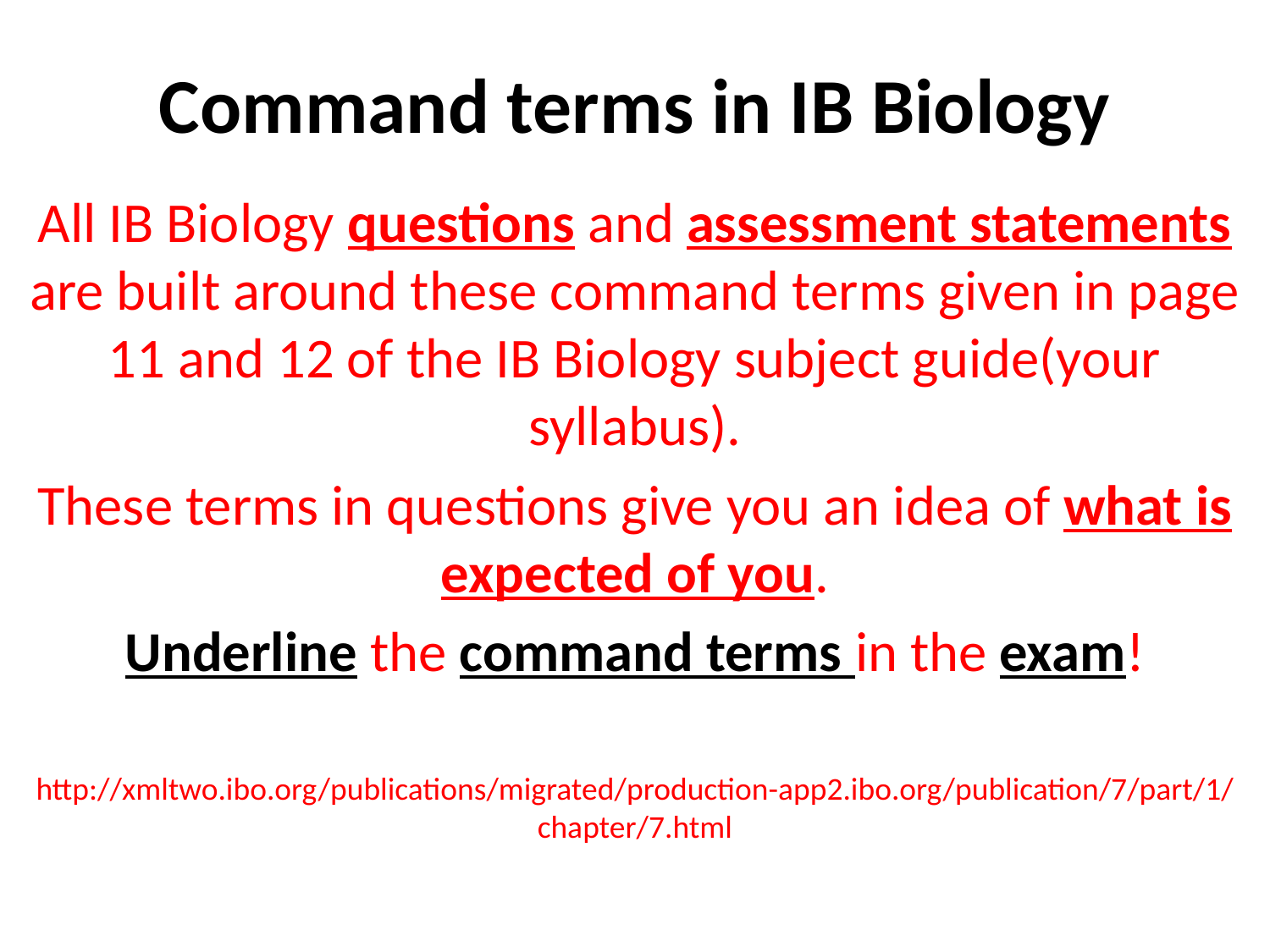

# Command terms in IB Biology
All IB Biology questions and assessment statements are built around these command terms given in page 11 and 12 of the IB Biology subject guide(your syllabus).
These terms in questions give you an idea of what is expected of you.
Underline the command terms in the exam!

http://xmltwo.ibo.org/publications/migrated/production-app2.ibo.org/publication/7/part/1/chapter/7.html